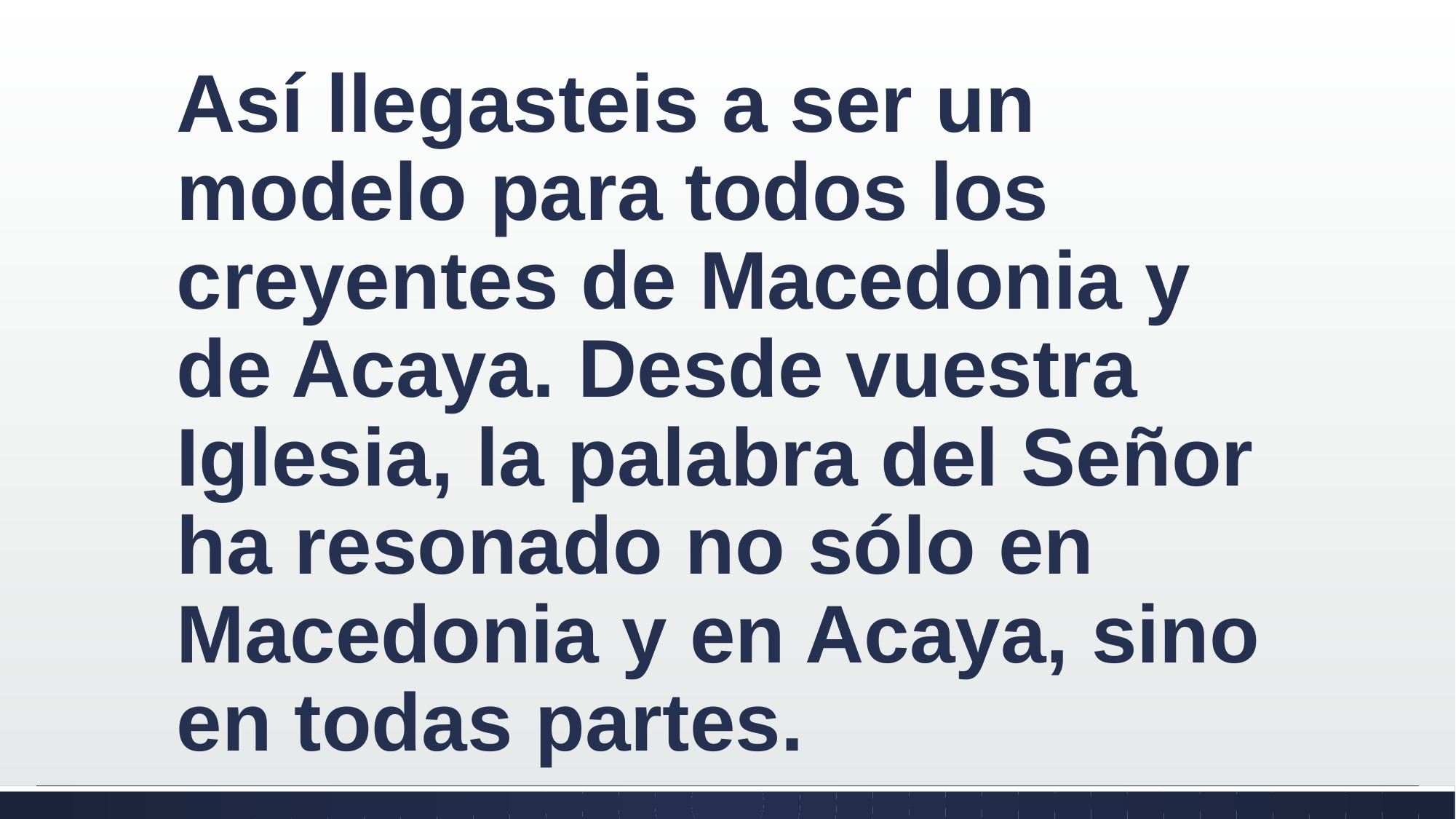

#
Así llegasteis a ser un modelo para todos los creyentes de Macedonia y de Acaya. Desde vuestra Iglesia, la palabra del Señor ha resonado no sólo en Macedonia y en Acaya, sino en todas partes.